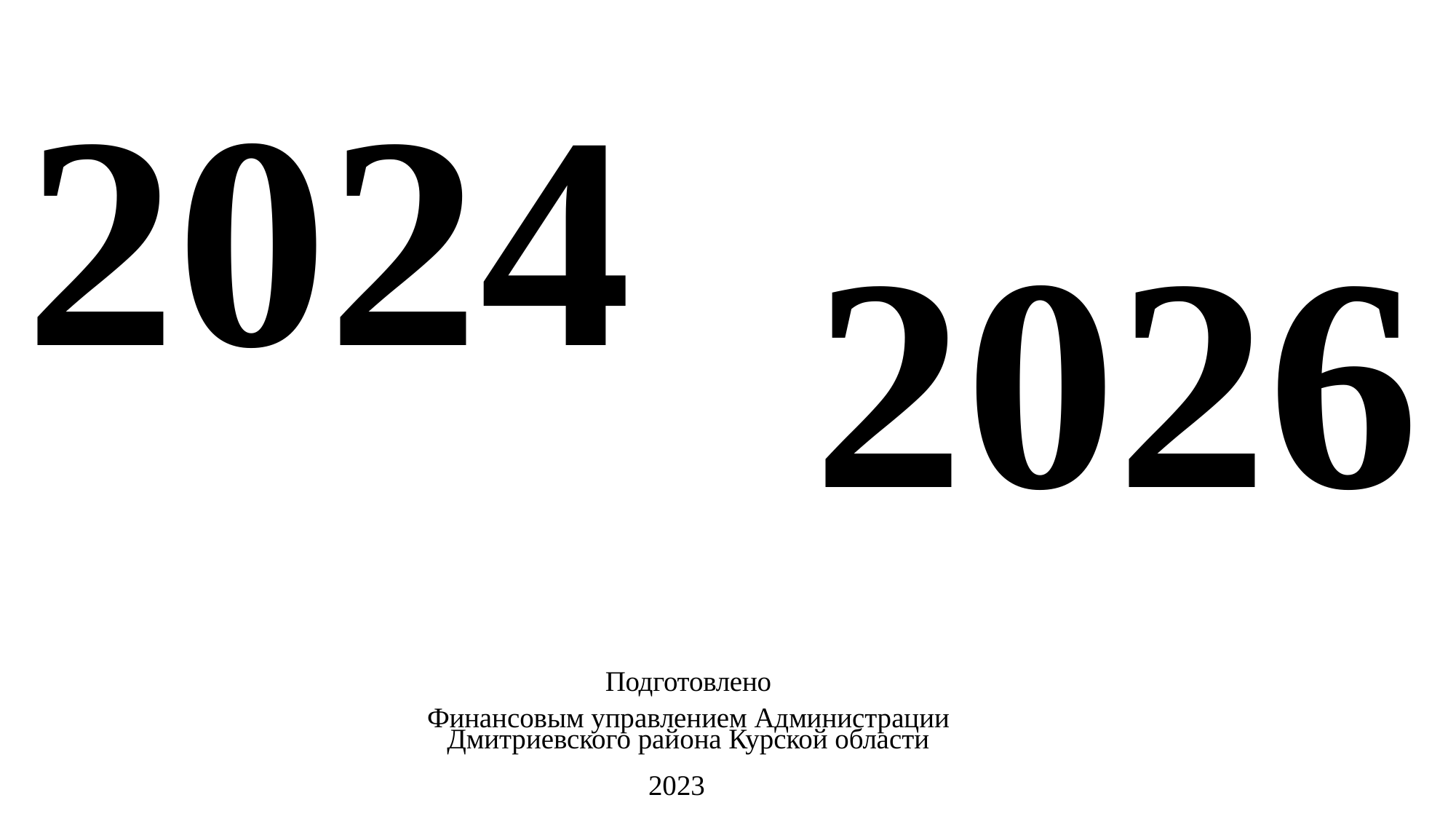

2024
2026
Подготовлено
Финансовым управлением Администрации Дмитриевского района Курской области
2023